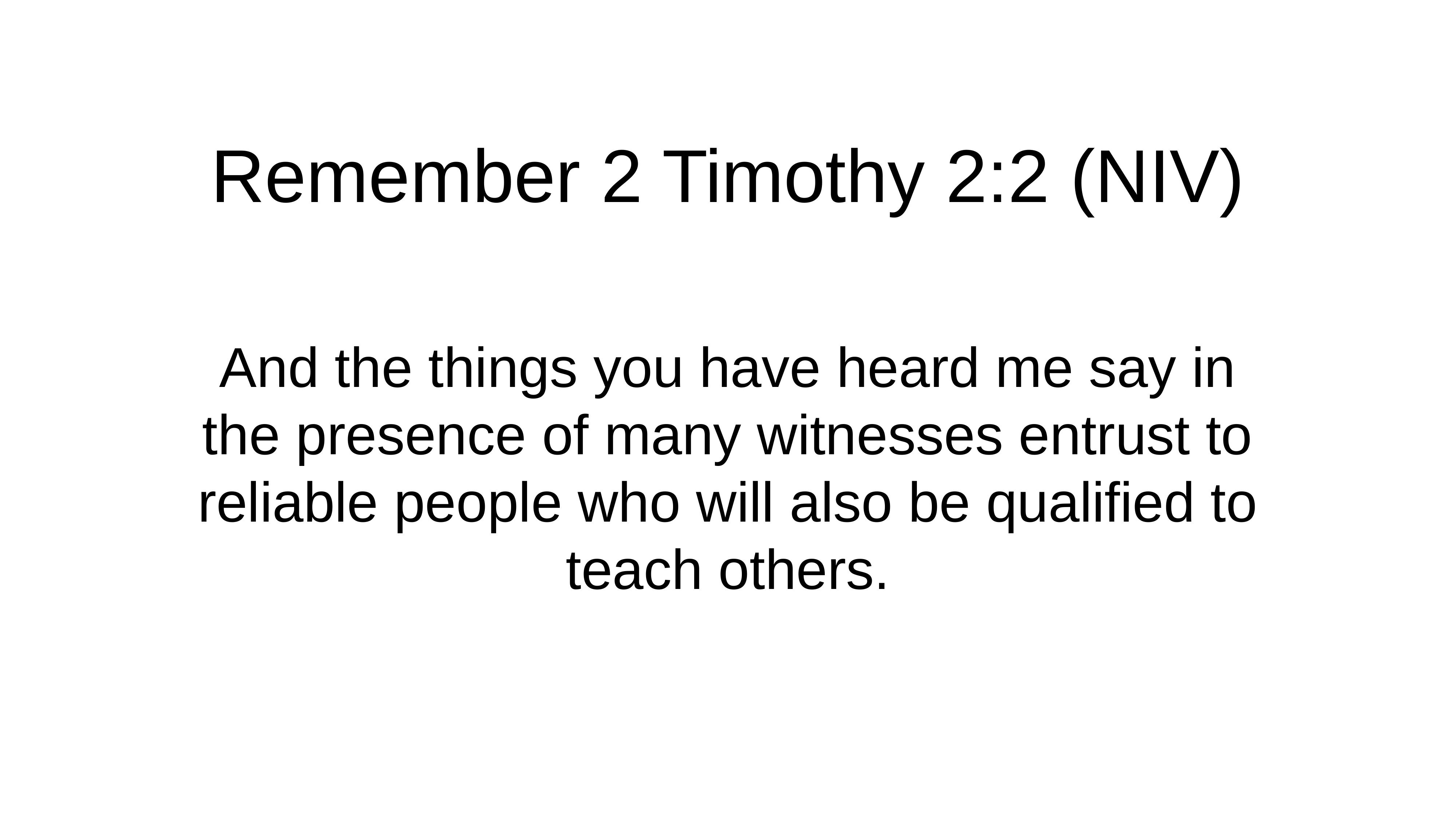

# Remember 2 Timothy 2:2 (NIV)
And the things you have heard me say in the presence of many witnesses entrust to reliable people who will also be qualified to teach others.